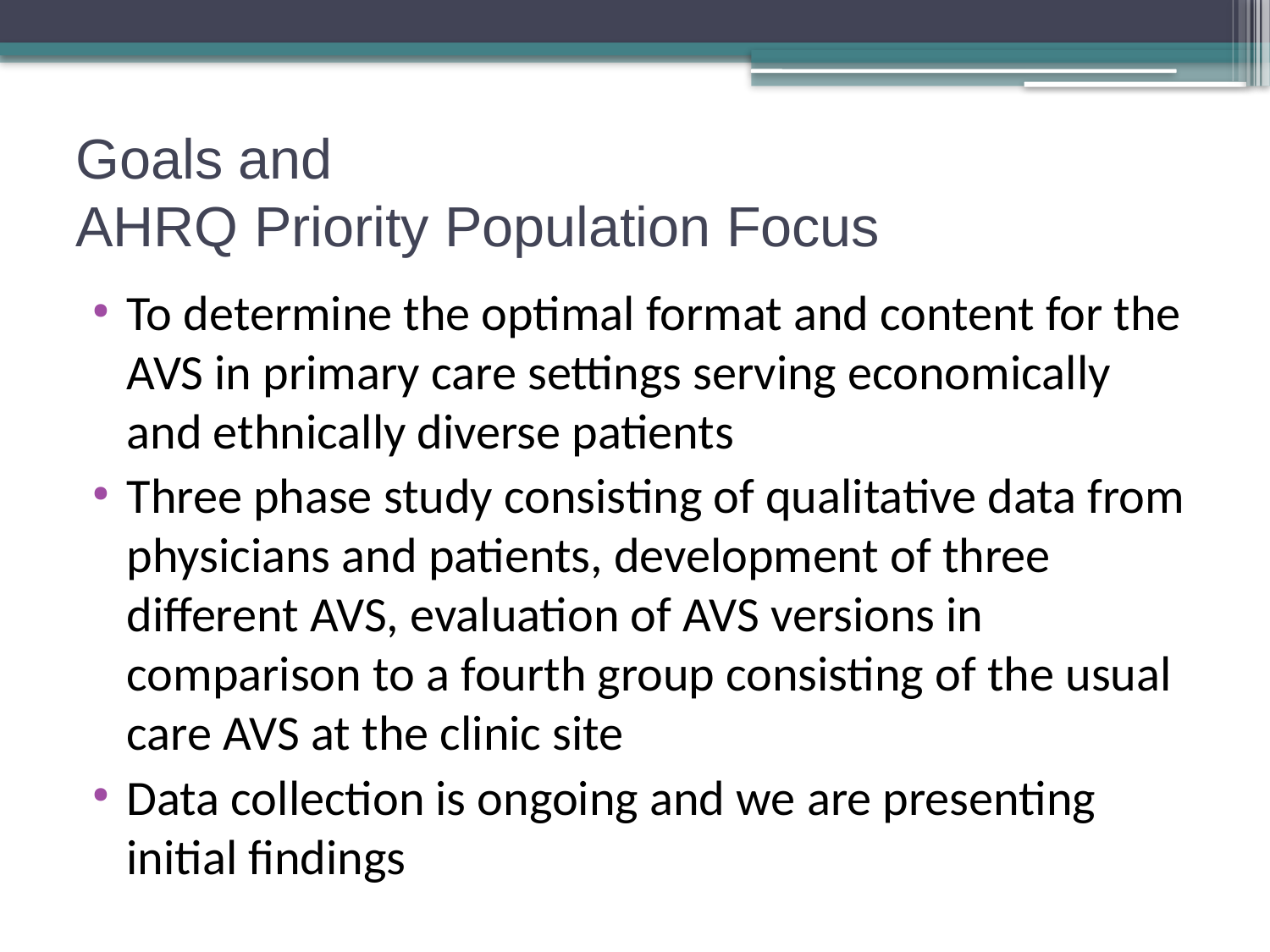

# Goals and AHRQ Priority Population Focus
To determine the optimal format and content for the AVS in primary care settings serving economically and ethnically diverse patients
Three phase study consisting of qualitative data from physicians and patients, development of three different AVS, evaluation of AVS versions in comparison to a fourth group consisting of the usual care AVS at the clinic site
Data collection is ongoing and we are presenting initial findings